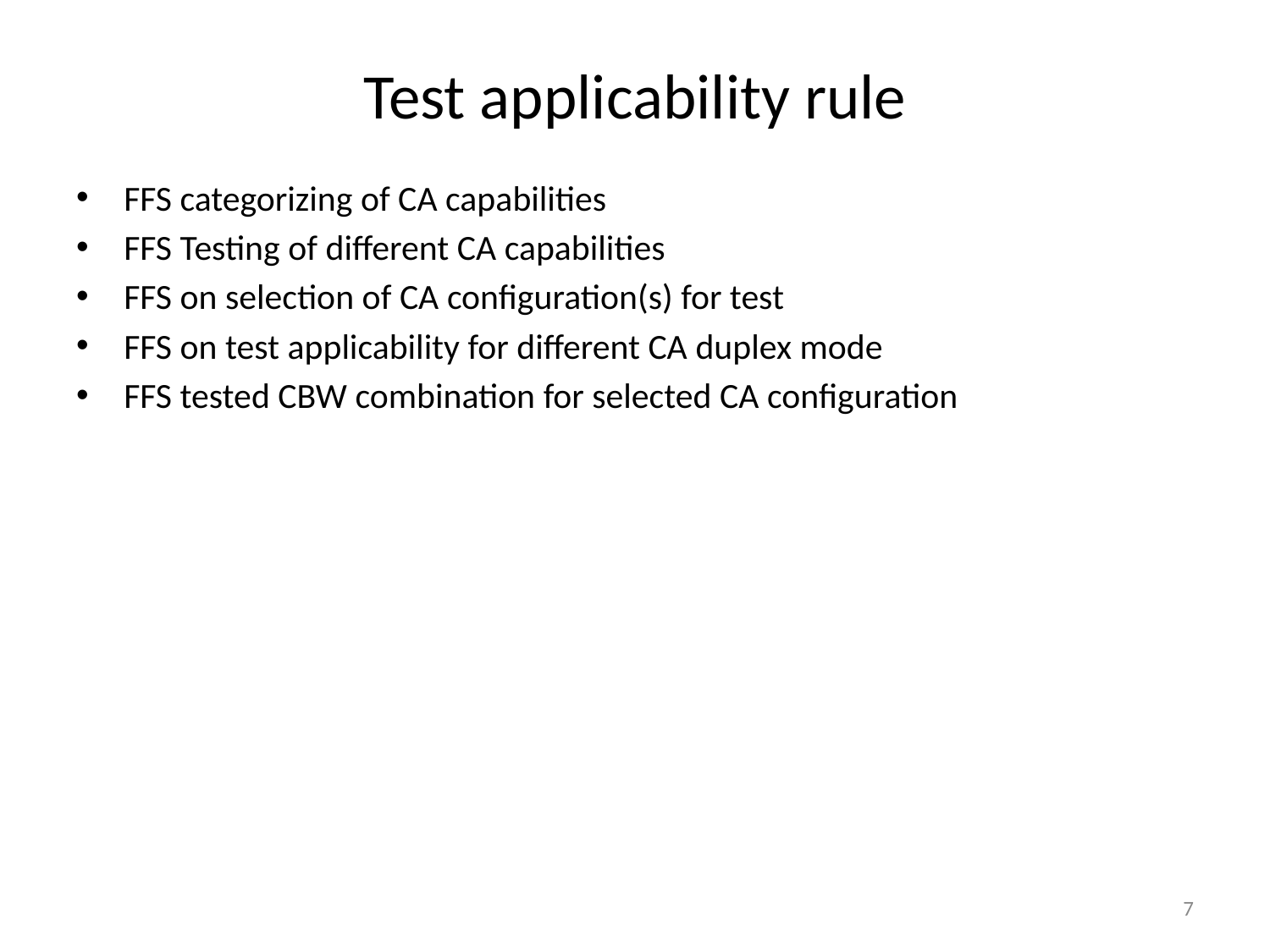

# Test applicability rule
FFS categorizing of CA capabilities
FFS Testing of different CA capabilities
FFS on selection of CA configuration(s) for test
FFS on test applicability for different CA duplex mode
FFS tested CBW combination for selected CA configuration
7